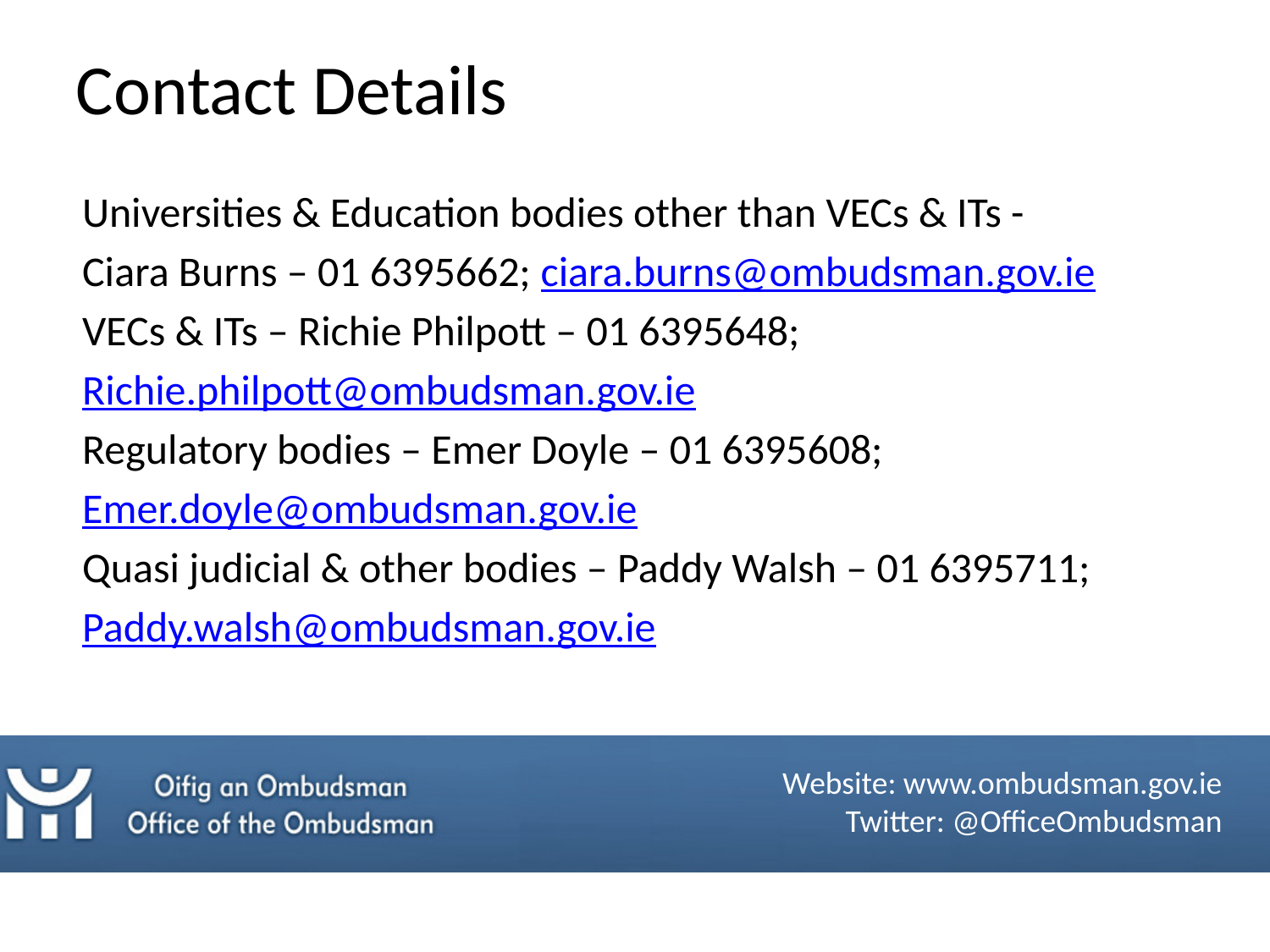

Contact Details
Universities & Education bodies other than VECs & ITs -
Ciara Burns – 01 6395662; ciara.burns@ombudsman.gov.ie
VECs & ITs – Richie Philpott – 01 6395648;
Richie.philpott@ombudsman.gov.ie
Regulatory bodies – Emer Doyle – 01 6395608;
Emer.doyle@ombudsman.gov.ie
Quasi judicial & other bodies – Paddy Walsh – 01 6395711;
Paddy.walsh@ombudsman.gov.ie

Website: www.ombudsman.gov.ie
Twitter: @OfficeOmbudsman